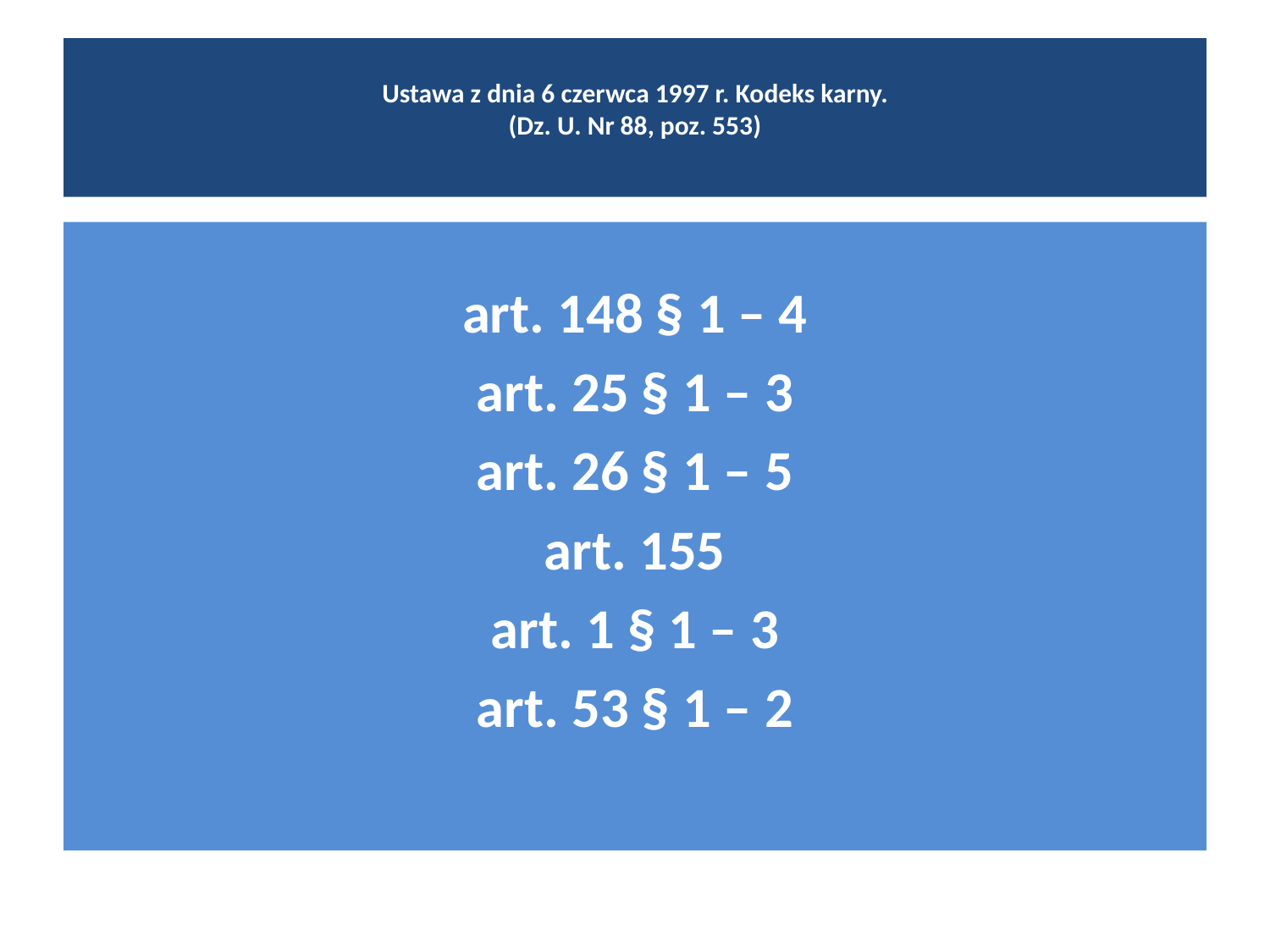

# Ustawa z dnia 6 czerwca 1997 r. Kodeks karny. (Dz. U. Nr 88, poz. 553)

art. 148 § 1 – 4
art. 25 § 1 – 3
art. 26 § 1 – 5
art. 155
art. 1 § 1 – 3
art. 53 § 1 – 2